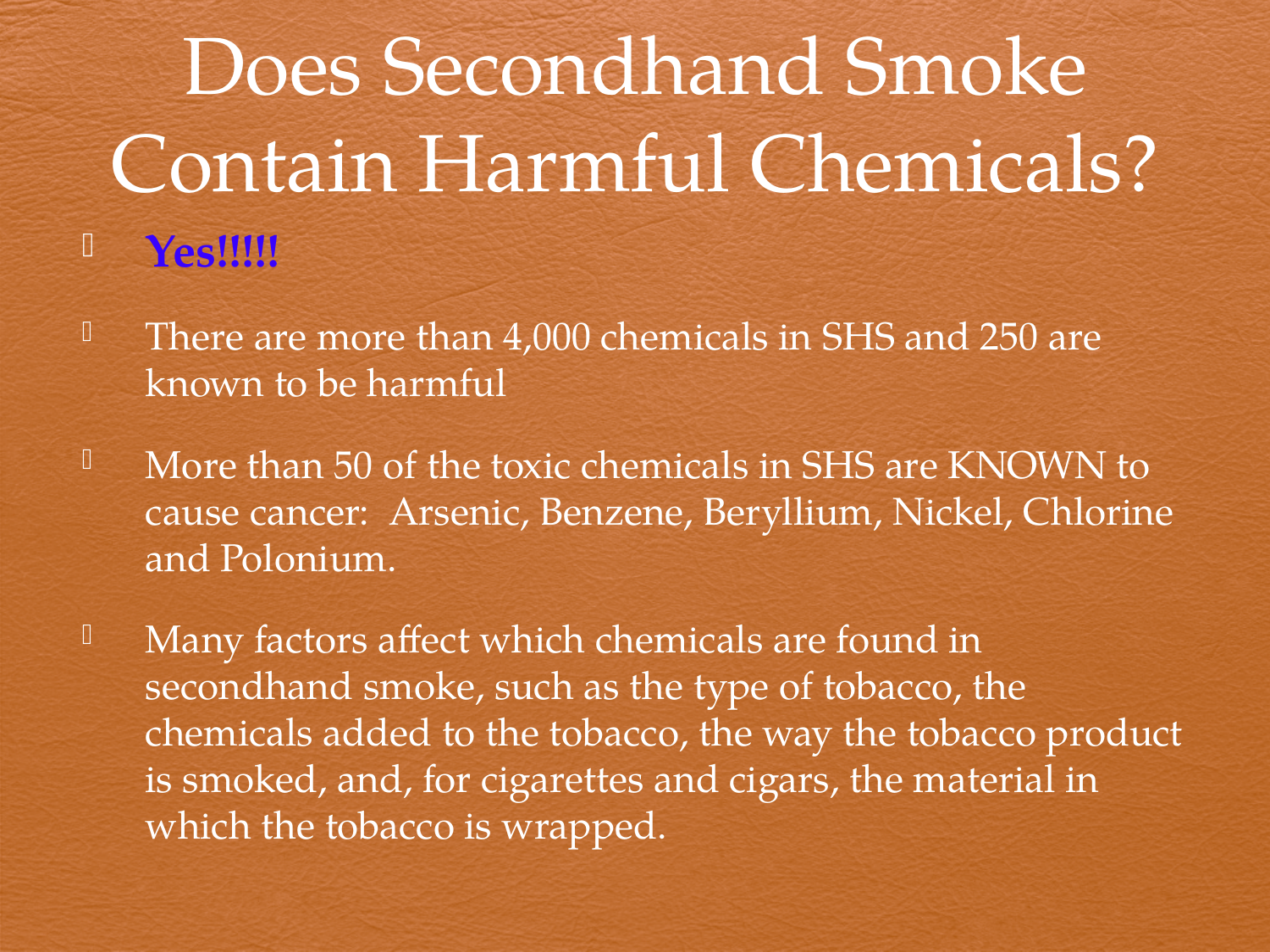

Does Secondhand Smoke Contain Harmful Chemicals?
Yes!!!!!
There are more than 4,000 chemicals in SHS and 250 are known to be harmful
More than 50 of the toxic chemicals in SHS are KNOWN to cause cancer:  Arsenic, Benzene, Beryllium, Nickel, Chlorine and Polonium.
Many factors affect which chemicals are found in secondhand smoke, such as the type of tobacco, the chemicals added to the tobacco, the way the tobacco product is smoked, and, for cigarettes and cigars, the material in which the tobacco is wrapped.